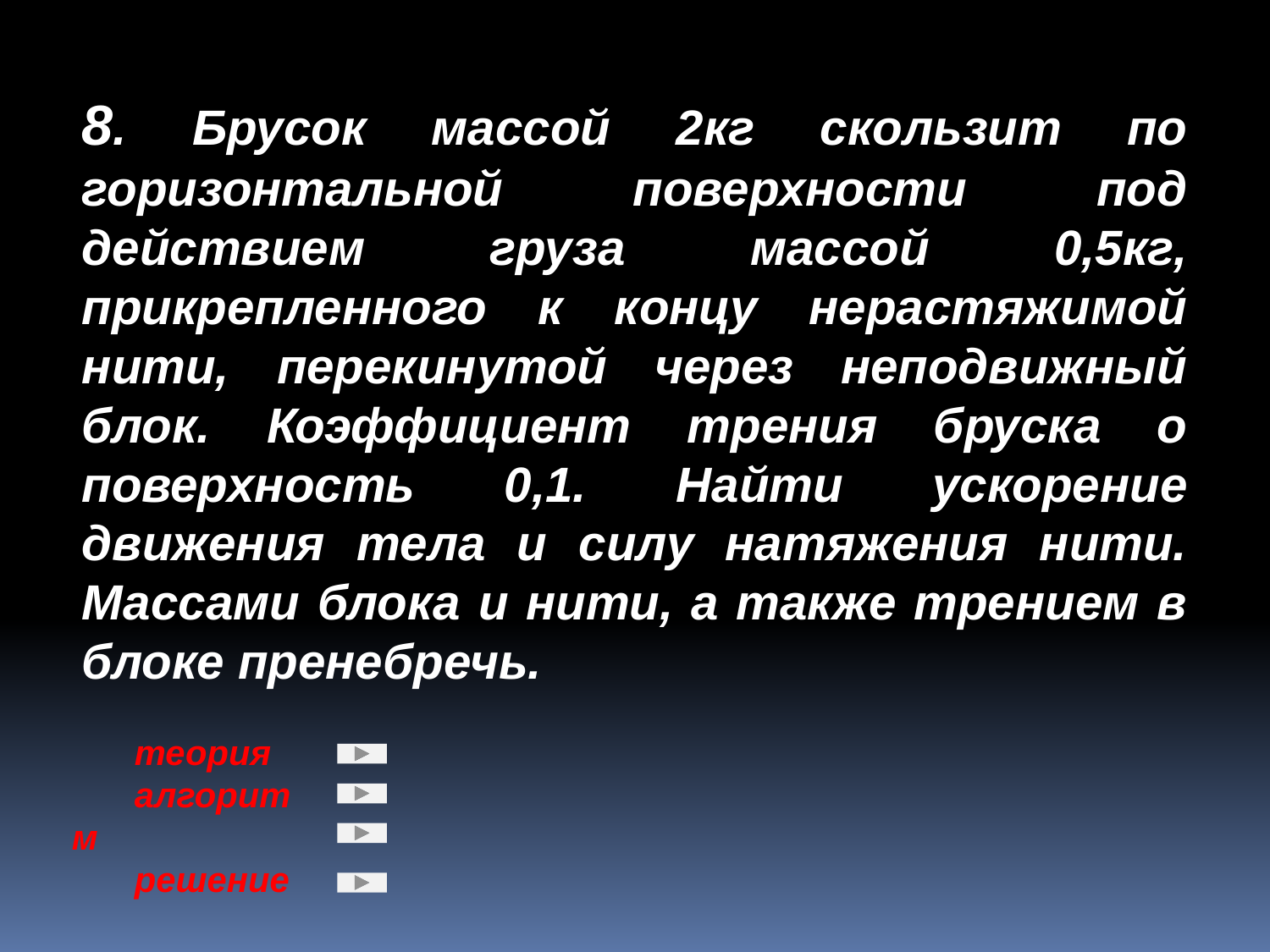

8. Брусок массой 2кг скользит по горизонтальной поверхности под действием груза массой 0,5кг, прикрепленного к концу нерастяжимой нити, перекинутой через неподвижный блок. Коэффициент трения бруска о поверхность 0,1. Найти ускорение движения тела и силу натяжения нити. Массами блока и нити, а также трением в блоке пренебречь.
теория
алгоритм
решение
начало